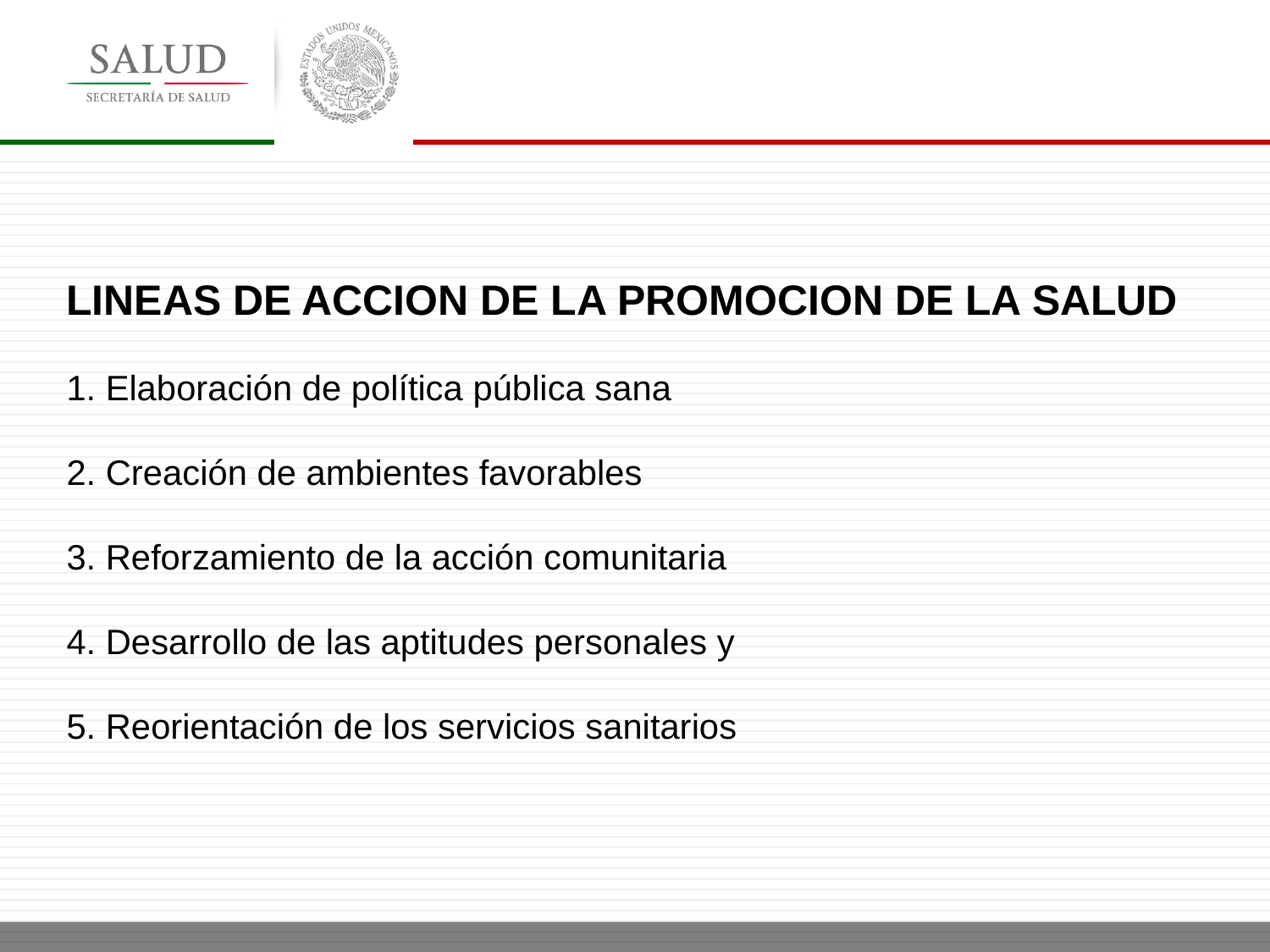

LINEAS DE ACCION DE LA PROMOCION DE LA SALUD

1. Elaboración de política pública sana

2. Creación de ambientes favorables

3. Reforzamiento de la acción comunitaria

4. Desarrollo de las aptitudes personales y

5. Reorientación de los servicios sanitarios